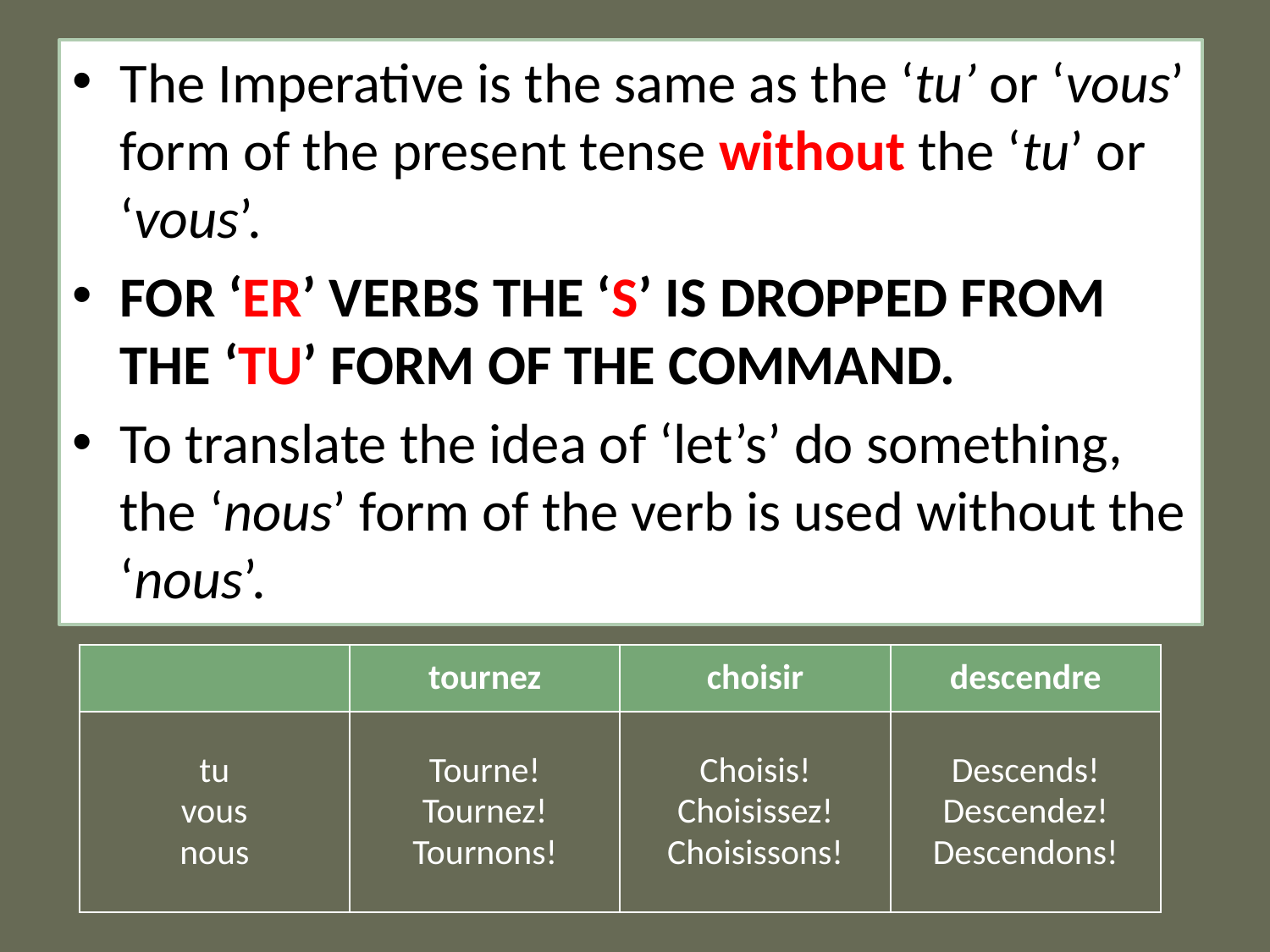

The Imperative is the same as the ‘tu’ or ‘vous’ form of the present tense without the ‘tu’ or ‘vous’.
FOR ‘ER’ VERBS THE ‘S’ IS DROPPED FROM THE ‘TU’ FORM OF THE COMMAND.
To translate the idea of ‘let’s’ do something, the ‘nous’ form of the verb is used without the ‘nous’.
|  | tournez | choisir | descendre |
| --- | --- | --- | --- |
| tu vous nous | Tourne! Tournez! Tournons! | Choisis! Choisissez! Choisissons! | Descends! Descendez! Descendons! |